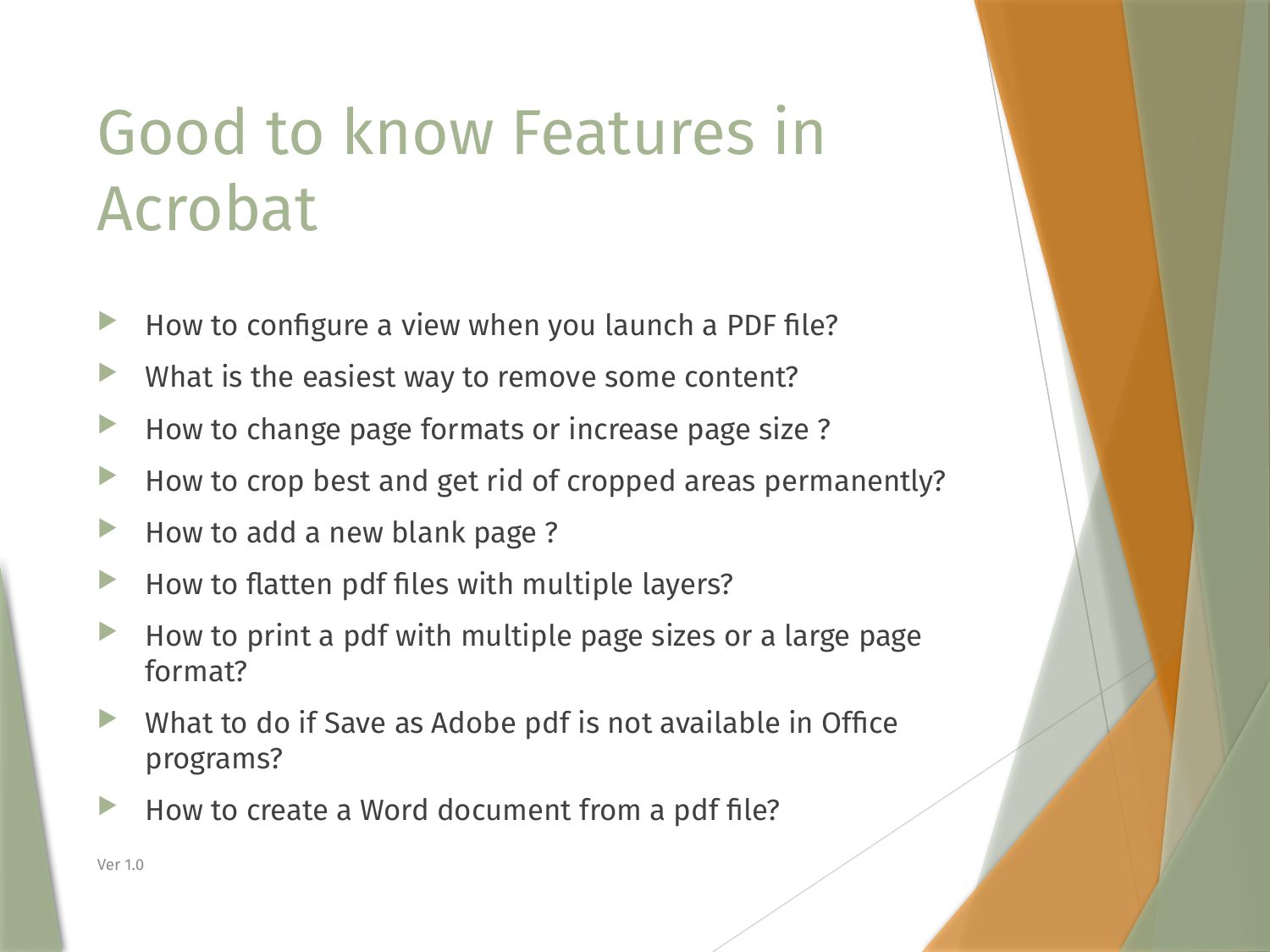

# Good to know Features in Acrobat
How to configure a view when you launch a PDF file?
What is the easiest way to remove some content?
How to change page formats or increase page size ?
How to crop best and get rid of cropped areas permanently?
How to add a new blank page ?
How to flatten pdf files with multiple layers?
How to print a pdf with multiple page sizes or a large page format?
What to do if Save as Adobe pdf is not available in Office programs?
How to create a Word document from a pdf file?

Ver 1.0